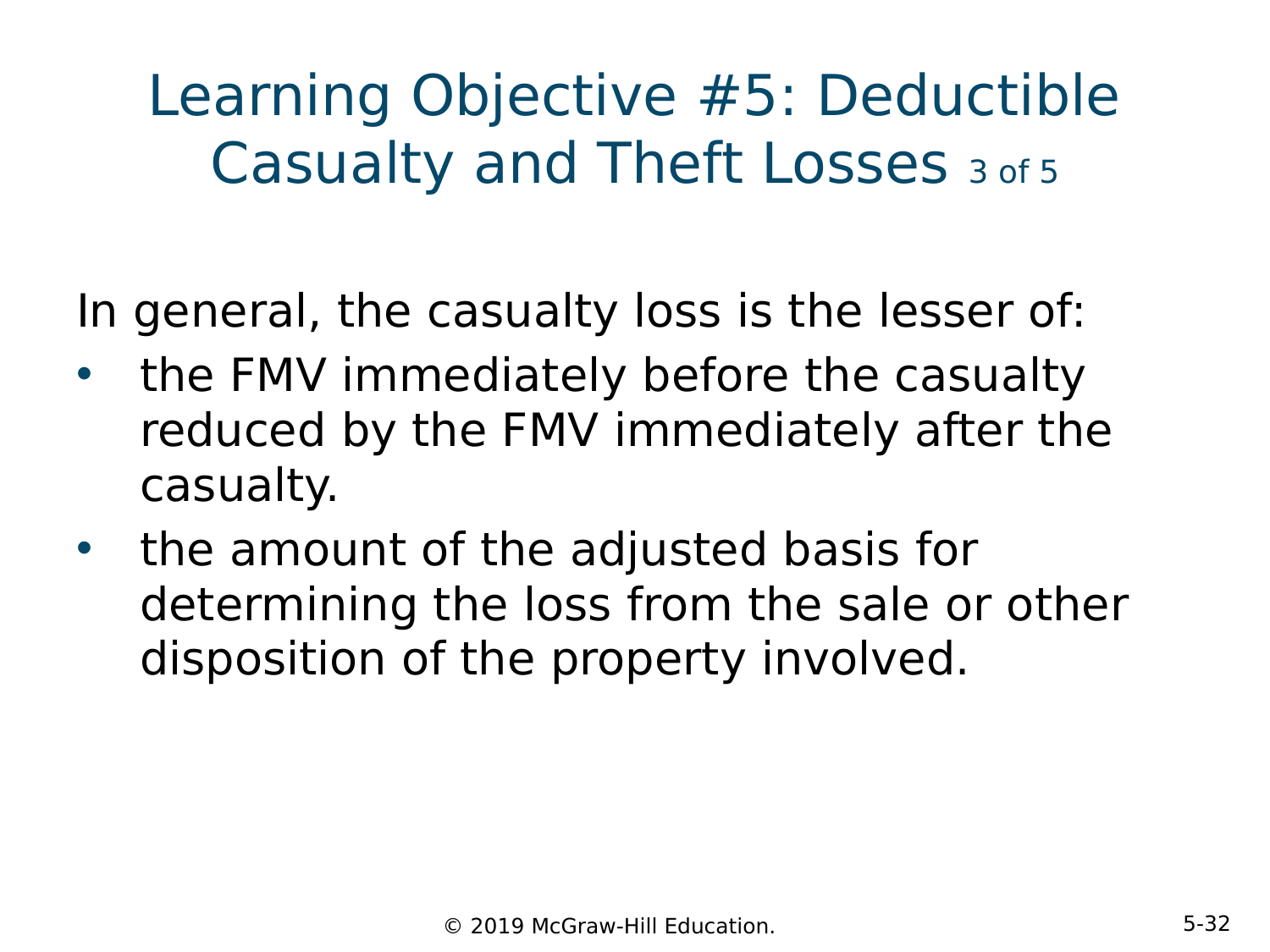

# Learning Objective #5: Deductible Casualty and Theft Losses 3 of 5
In general, the casualty loss is the lesser of:
the FMV immediately before the casualty reduced by the FMV immediately after the casualty.
the amount of the adjusted basis for determining the loss from the sale or other disposition of the property involved.